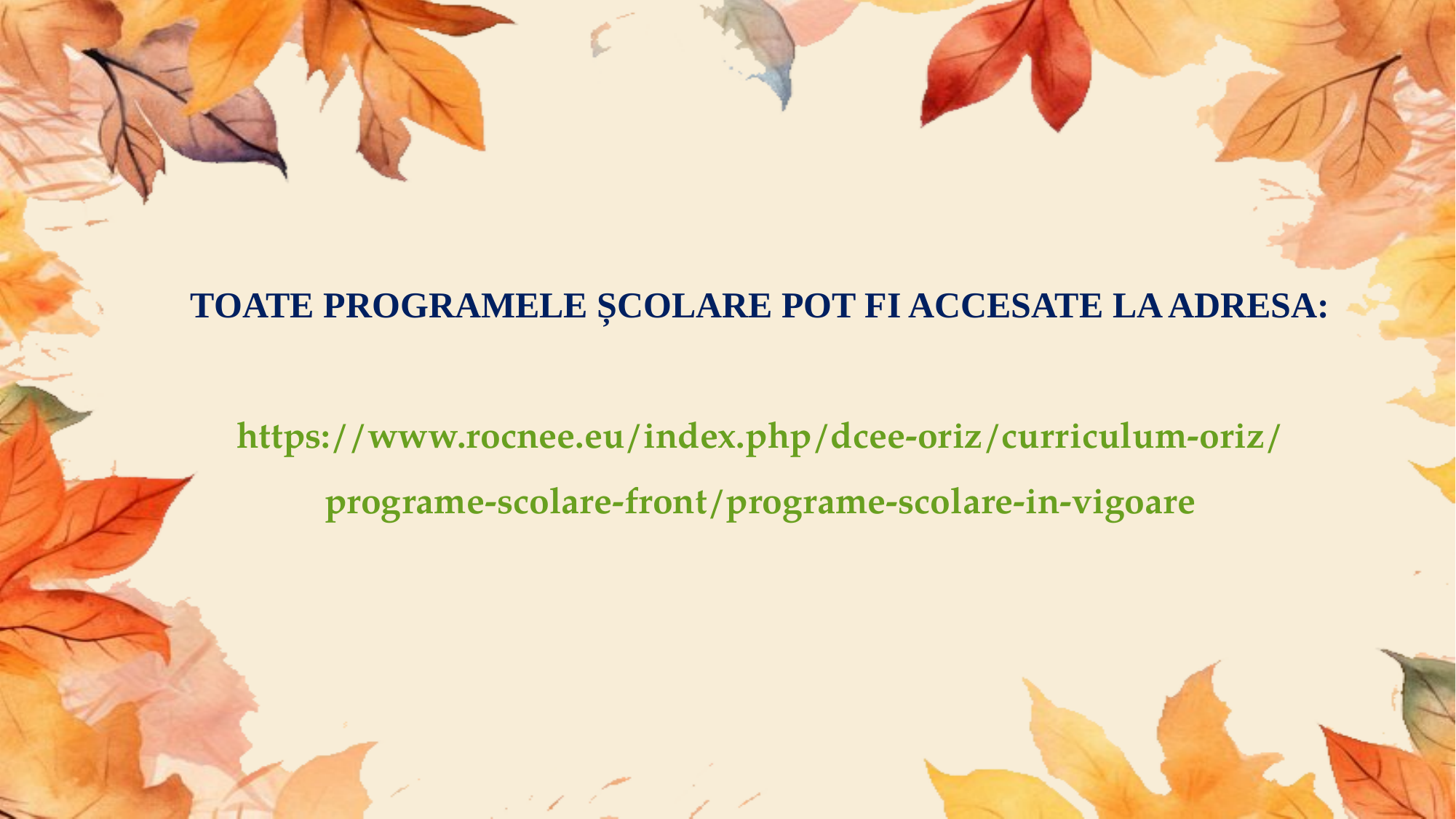

TOATE PROGRAMELE ȘCOLARE POT FI ACCESATE LA ADRESA:

https://www.rocnee.eu/index.php/dcee-oriz/curriculum-oriz/programe-scolare-front/programe-scolare-in-vigoare